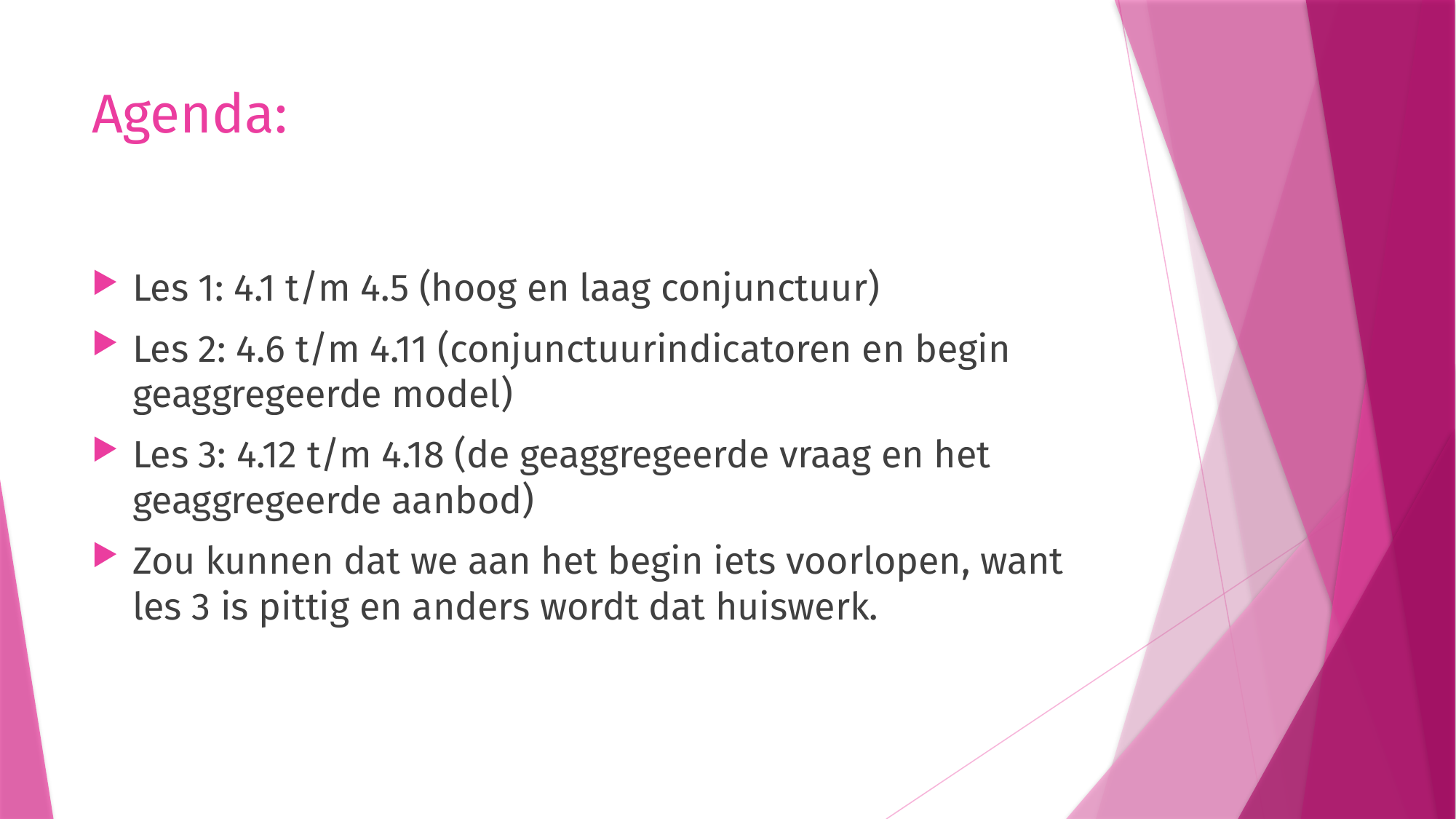

# Agenda:
Les 1: 4.1 t/m 4.5 (hoog en laag conjunctuur)
Les 2: 4.6 t/m 4.11 (conjunctuurindicatoren en begin geaggregeerde model)
Les 3: 4.12 t/m 4.18 (de geaggregeerde vraag en het geaggregeerde aanbod)
Zou kunnen dat we aan het begin iets voorlopen, want les 3 is pittig en anders wordt dat huiswerk.